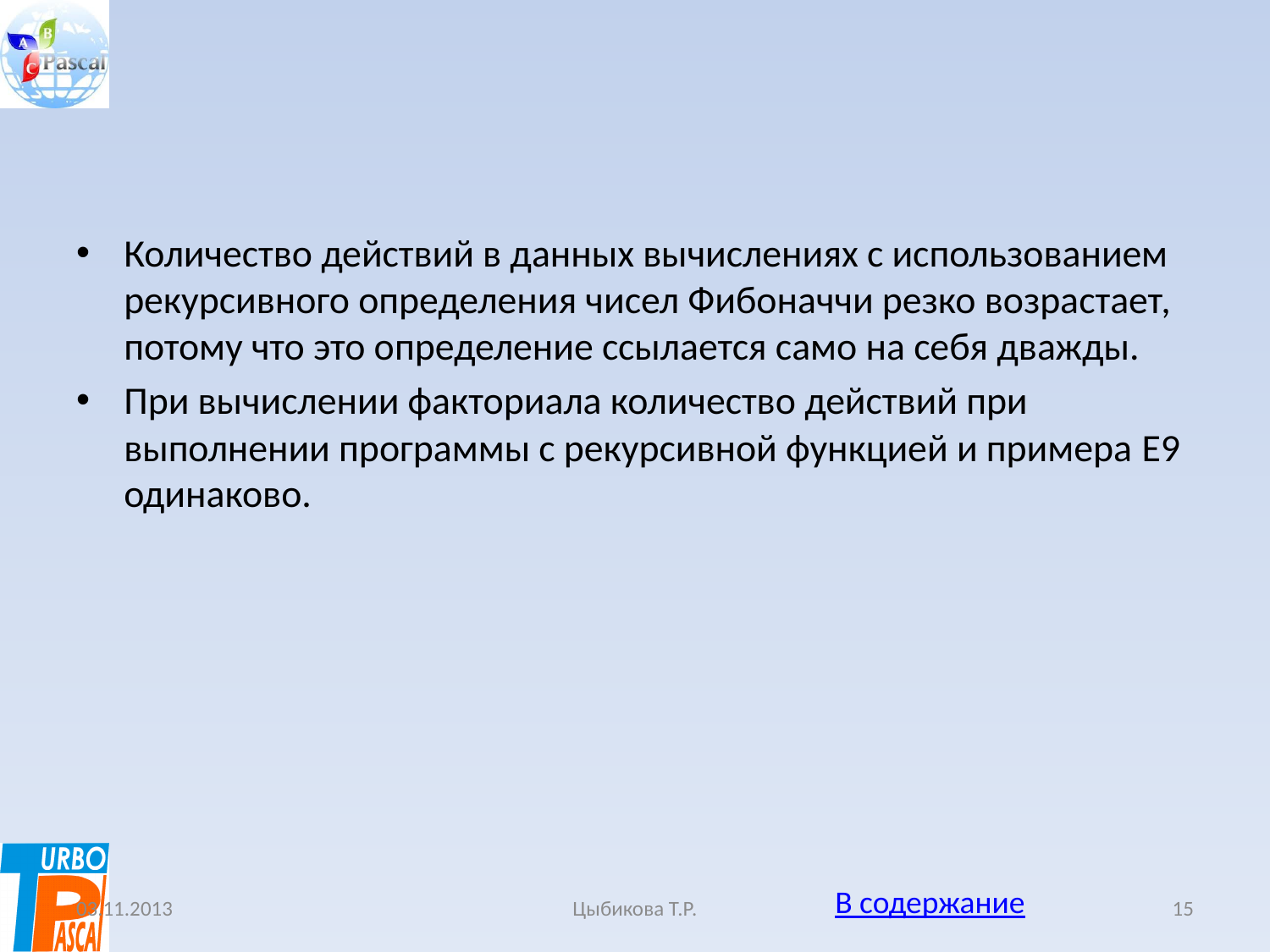

#
Количество действий в данных вычислениях с использованием рекурсивного определения чисел Фибоначчи резко возрастает, потому что это определение ссылается само на себя дважды.
При вычислении факториала количество действий при выполнении программы с рекурсивной функцией и примера E9 одинаково.
В содержание
03.11.2013
Цыбикова Т.Р.
15